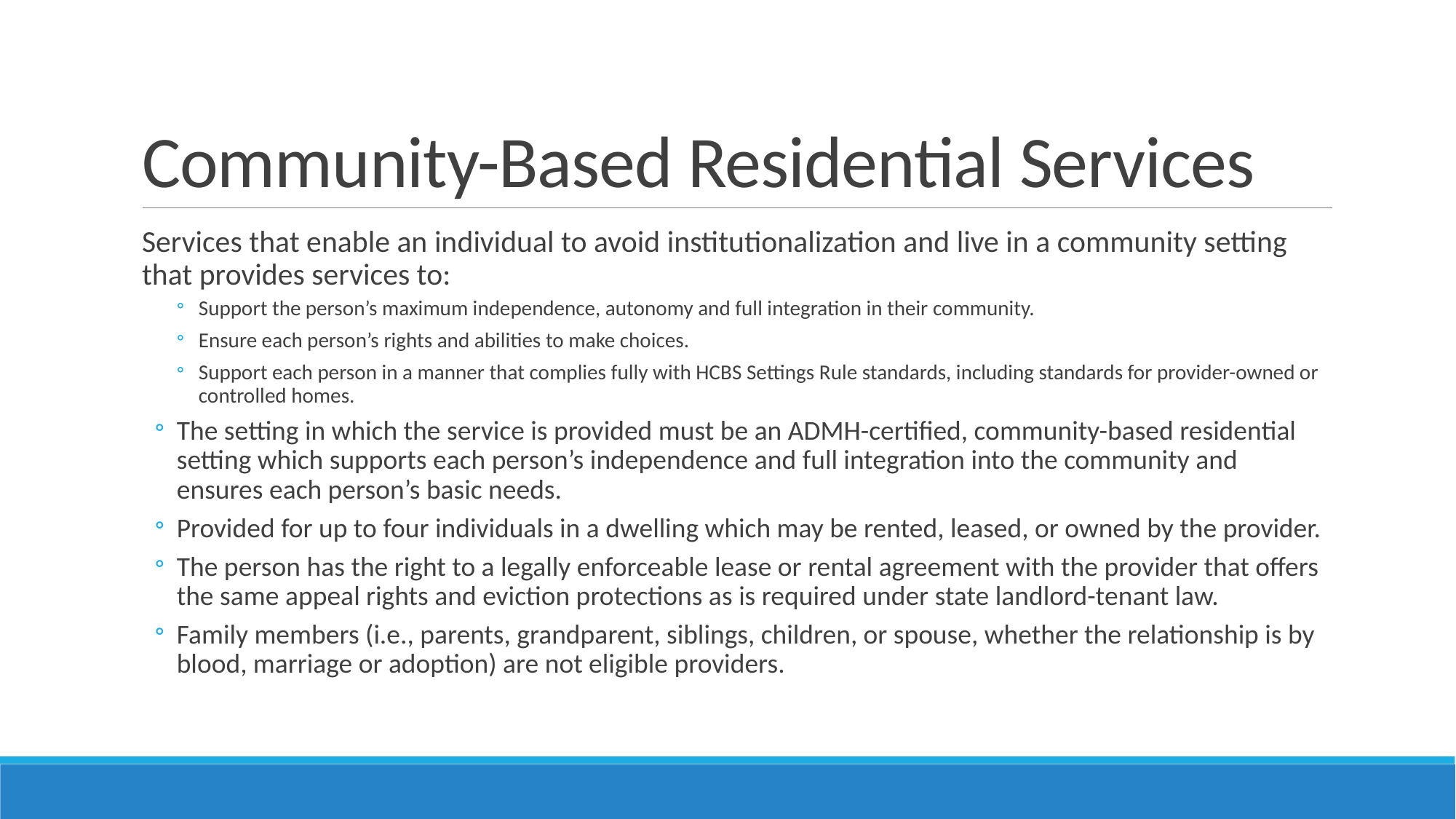

# Community-Based Residential Services
Services that enable an individual to avoid institutionalization and live in a community setting that provides services to:
Support the person’s maximum independence, autonomy and full integration in their community.
Ensure each person’s rights and abilities to make choices.
Support each person in a manner that complies fully with HCBS Settings Rule standards, including standards for provider-owned or controlled homes.
The setting in which the service is provided must be an ADMH-certified, community-based residential setting which supports each person’s independence and full integration into the community and ensures each person’s basic needs.
Provided for up to four individuals in a dwelling which may be rented, leased, or owned by the provider.
The person has the right to a legally enforceable lease or rental agreement with the provider that offers the same appeal rights and eviction protections as is required under state landlord-tenant law.
Family members (i.e., parents, grandparent, siblings, children, or spouse, whether the relationship is by blood, marriage or adoption) are not eligible providers.